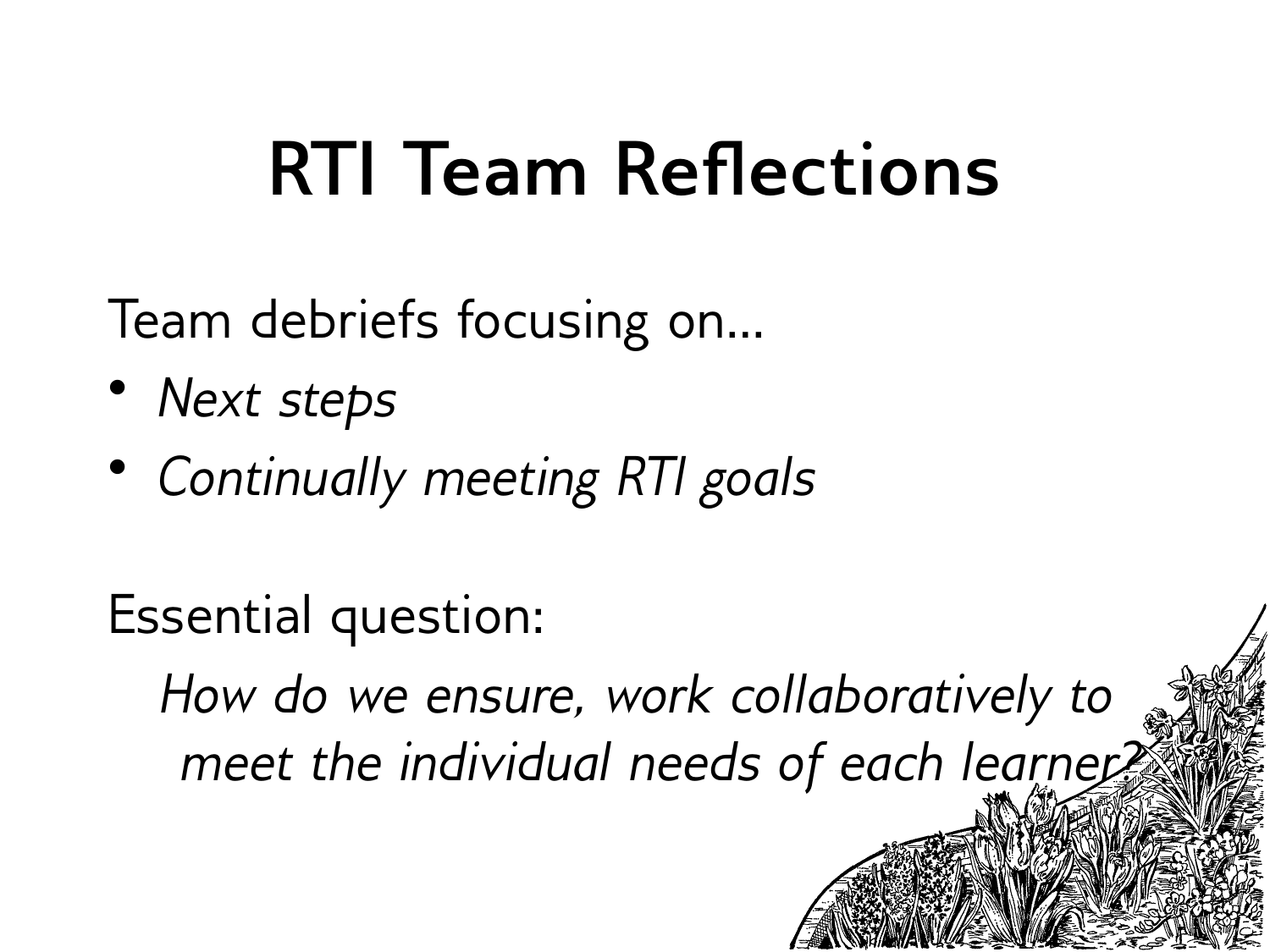

# RTI Team Reflections
Team debriefs focusing on…
Next steps
Continually meeting RTI goals

Essential question:
How do we ensure, work collaboratively to meet the individual needs of each learner?